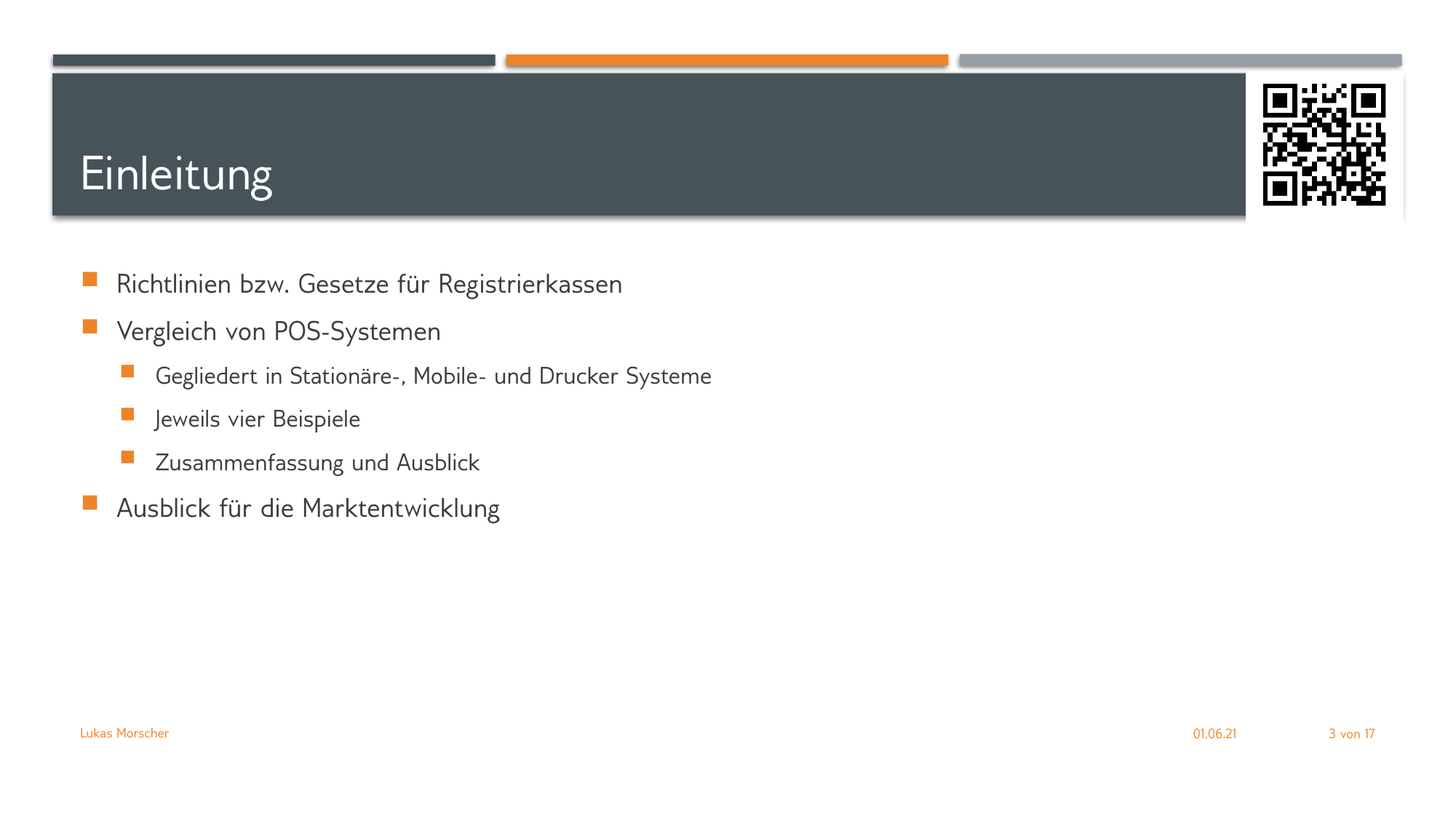

# Einleitung
Richtlinien bzw. Gesetze für Registrierkassen
Vergleich von POS-Systemen
Gegliedert in Stationäre-, Mobile- und Drucker Systeme
Jeweils vier Beispiele
Zusammenfassung und Ausblick
Ausblick für die Marktentwicklung

Lukas Morscher
01.06.21
3 von 17